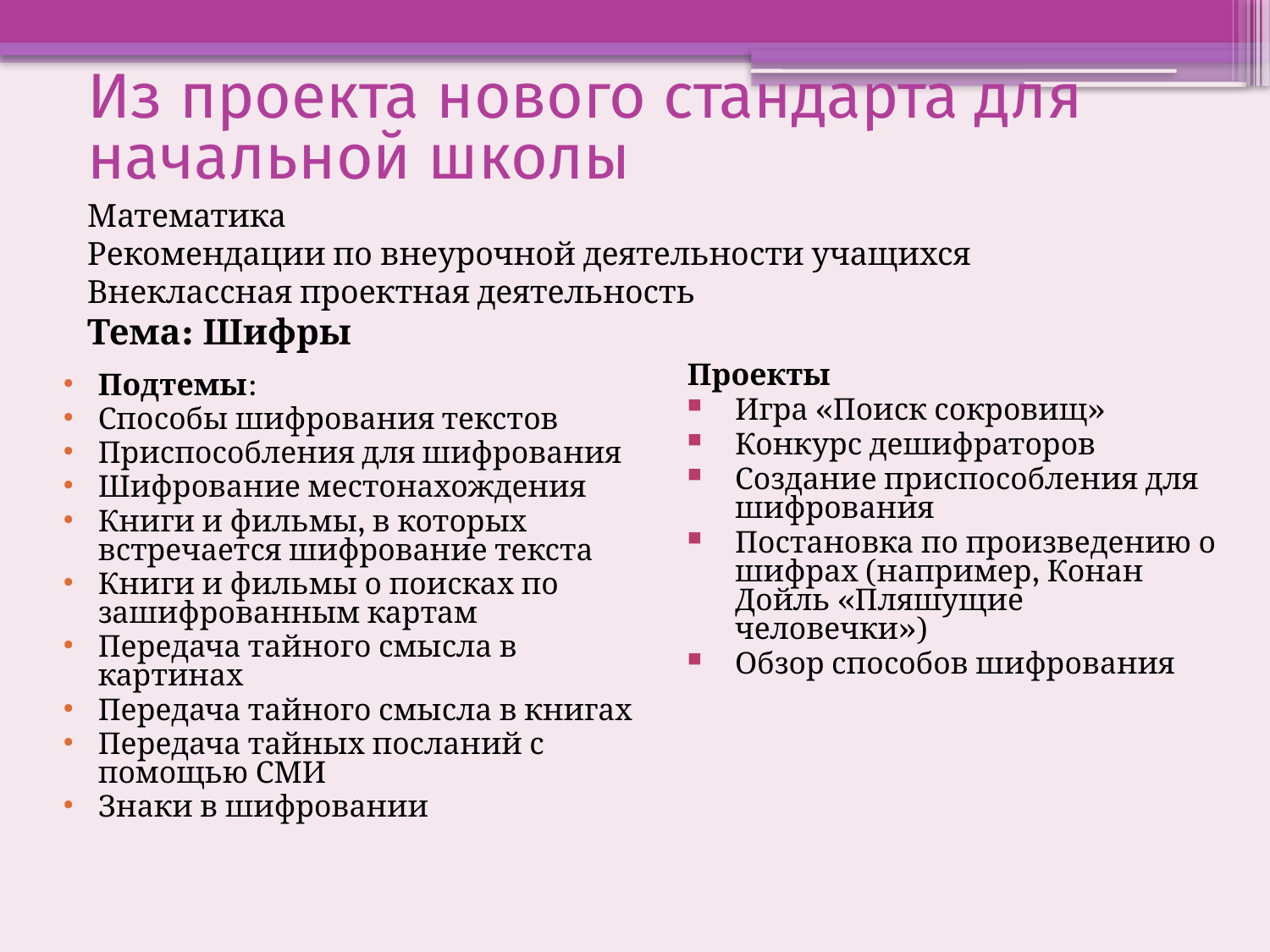

# Из проекта нового стандарта для начальной школы

Математика
Рекомендации по внеурочной деятельности учащихся
Внеклассная проектная деятельность
Тема: Шифры

Проекты
Игра «Поиск сокровищ»
Конкурс дешифраторов
Создание приспособления для шифрования
Постановка по произведению о шифрах (например, Конан Дойль «Пляшущие человечки»)
Обзор способов шифрования
Подтемы:
Способы шифрования текстов
Приспособления для шифрования
Шифрование местонахождения
Книги и фильмы, в которых встречается шифрование текста
Книги и фильмы о поисках по зашифрованным картам
Передача тайного смысла в картинах
Передача тайного смысла в книгах
Передача тайных посланий с помощью СМИ
Знаки в шифровании